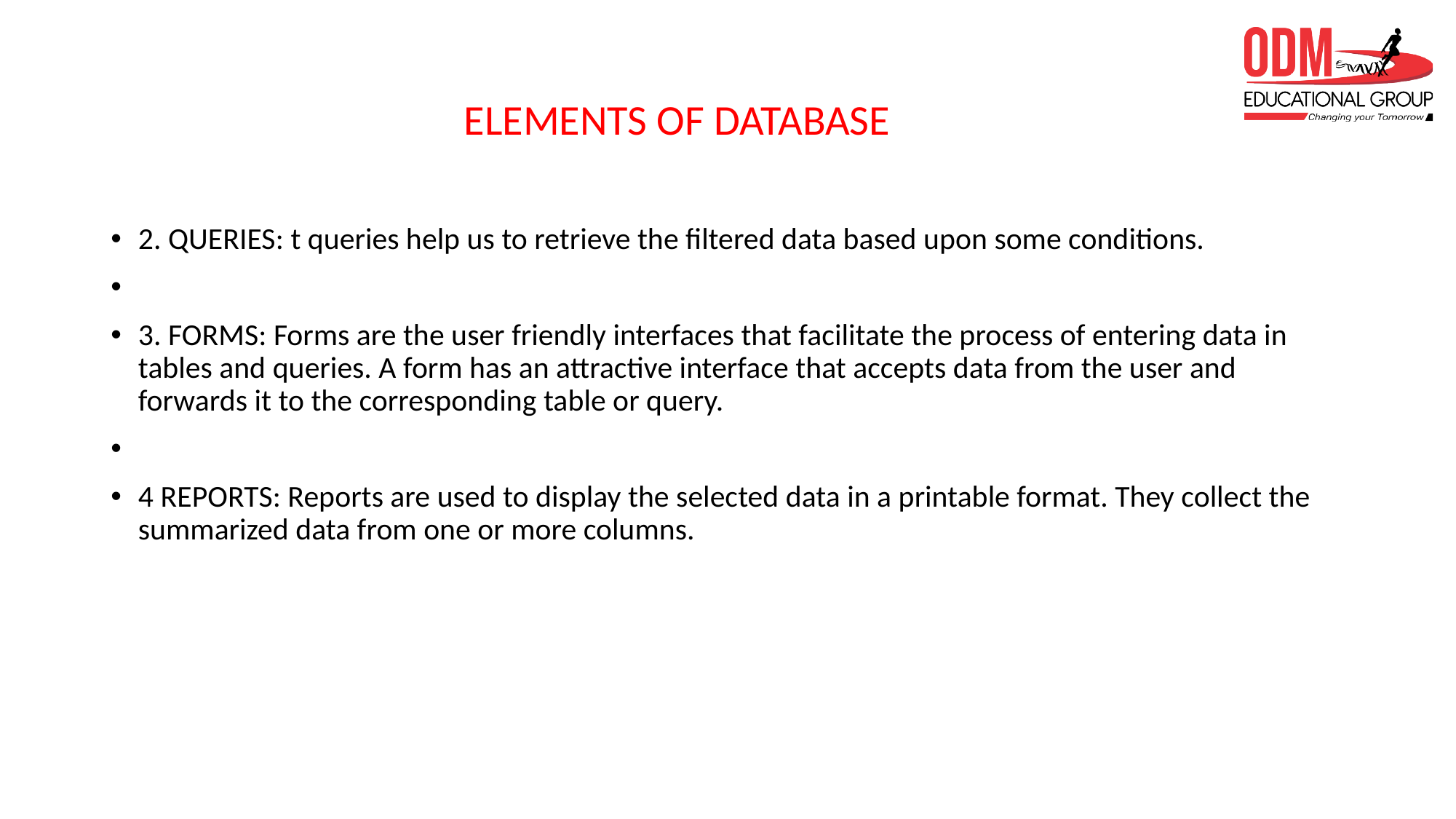

# ELEMENTS OF DATABASE
2. QUERIES: t queries help us to retrieve the filtered data based upon some conditions.

3. FORMS: Forms are the user friendly interfaces that facilitate the process of entering data in tables and queries. A form has an attractive interface that accepts data from the user and forwards it to the corresponding table or query.

4 REPORTS: Reports are used to display the selected data in a printable format. They collect the summarized data from one or more columns.